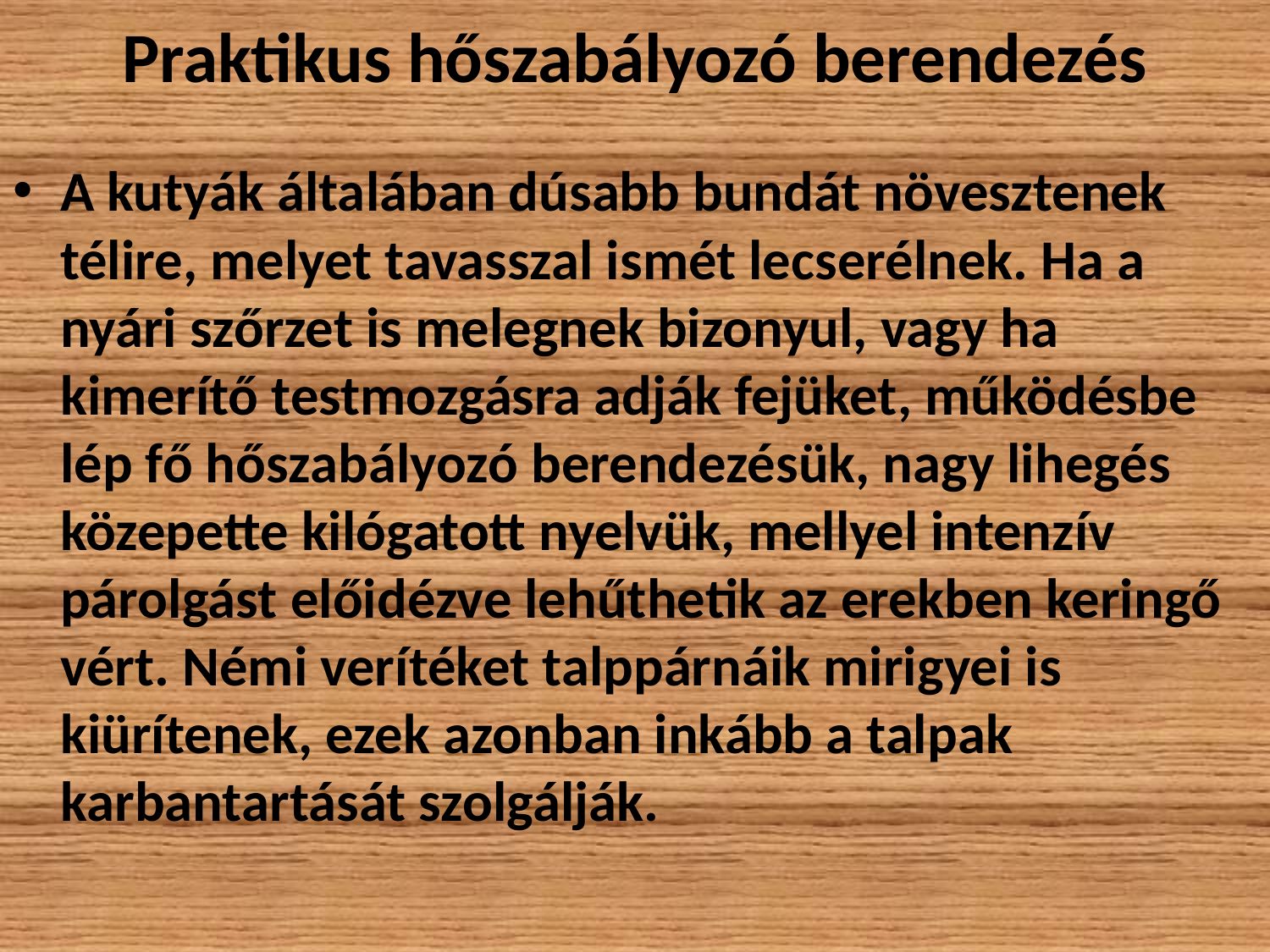

# Praktikus hőszabályozó berendezés
A kutyák általában dúsabb bundát növesztenek télire, melyet tavasszal ismét lecserélnek. Ha a nyári szőrzet is melegnek bizonyul, vagy ha kimerítő testmozgásra adják fejüket, működésbe lép fő hőszabályozó berendezésük, nagy lihegés közepette kilógatott nyelvük, mellyel intenzív párolgást előidézve lehűthetik az erekben keringő vért. Némi verítéket talppárnáik mirigyei is kiürítenek, ezek azonban inkább a talpak karbantartását szolgálják.